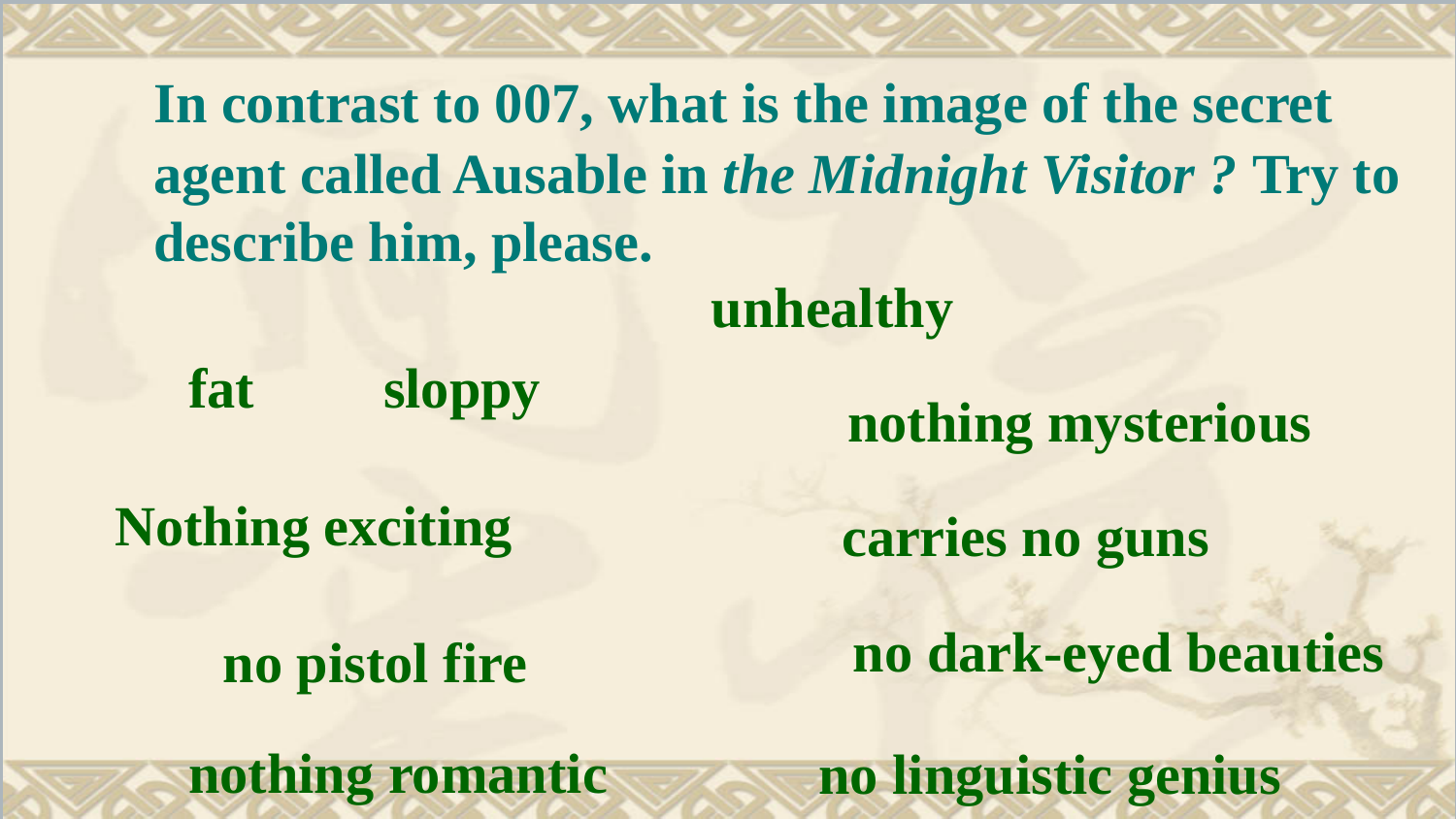

In contrast to 007, what is the image of the secret agent called Ausable in the Midnight Visitor ? Try to describe him, please.
unhealthy
	fat
	sloppy
	nothing mysterious
Nothing exciting
	carries no guns

	no dark-eyed beauties
	no pistol fire
	nothing romantic
	no linguistic genius